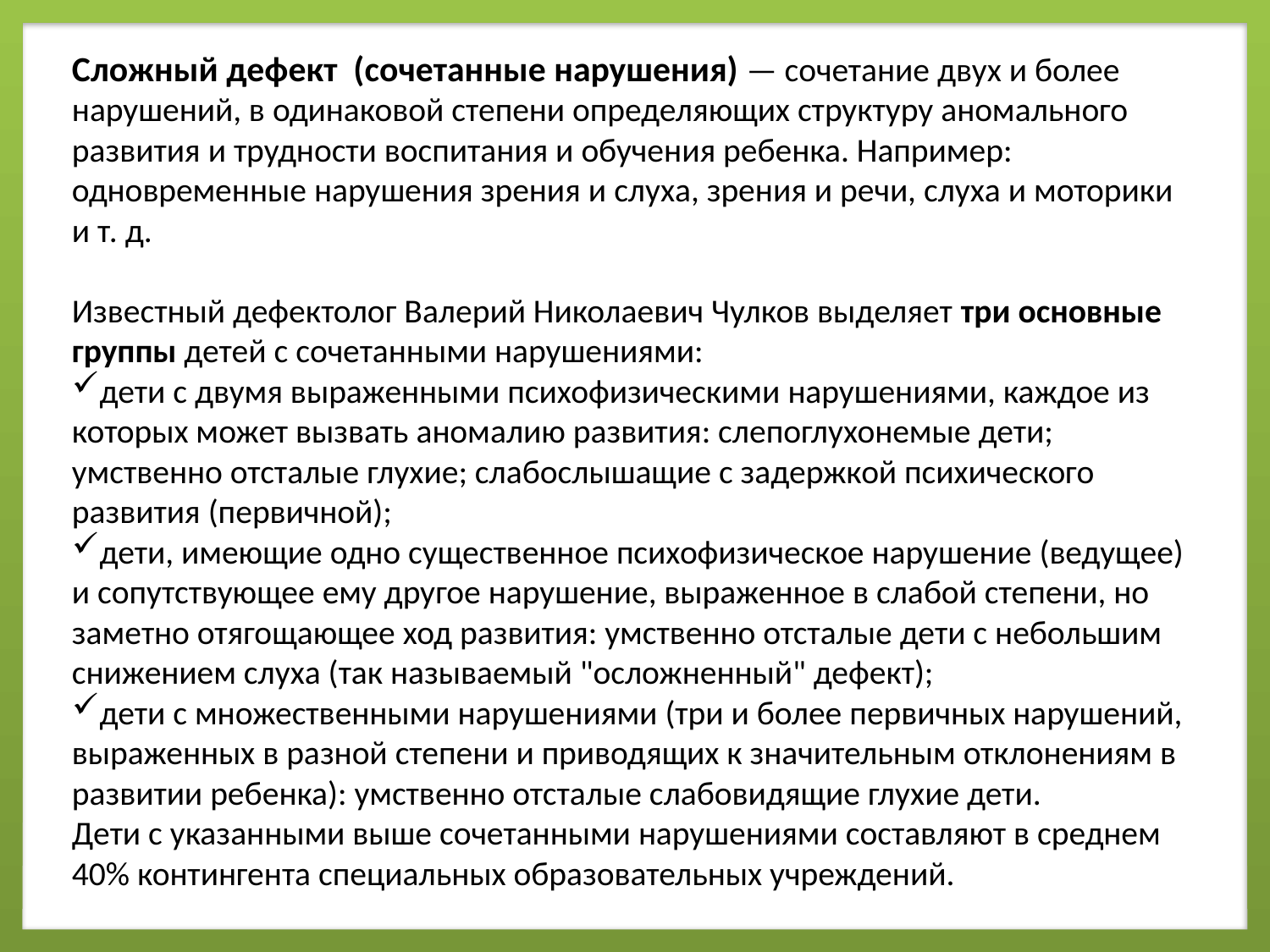

Сложный дефект  (сочетанные нарушения) — сочетание двух и более нарушений, в одинаковой степени определяющих структуру аномального развития и трудности воспитания и обучения ребенка. Например: одновременные нарушения зрения и слуха, зрения и речи, слуха и моторики и т. д.

Известный дефектолог Валерий Николаевич Чулков выделяет три основные группы детей с сочетанными нарушениями:
дети с двумя выраженными психофизическими нарушениями, каждое из которых может вызвать аномалию развития: слепоглухонемые дети; умственно отсталые глухие; слабослышащие с задержкой психического развития (первичной);
дети, имеющие одно существенное психофизическое нарушение (ведущее) и сопутствующее ему другое нарушение, выраженное в слабой степени, но заметно отягощающее ход развития: умственно отсталые дети с небольшим снижением слуха (так называемый "осложненный" дефект);
дети с множественными нарушениями (три и более первичных нарушений, выраженных в разной степени и приводящих к значительным отклонениям в развитии ребенка): умственно отсталые слабовидящие глухие дети.
Дети с указанными выше сочетанными нарушениями составляют в среднем 40% контингента специальных образовательных учреждений.